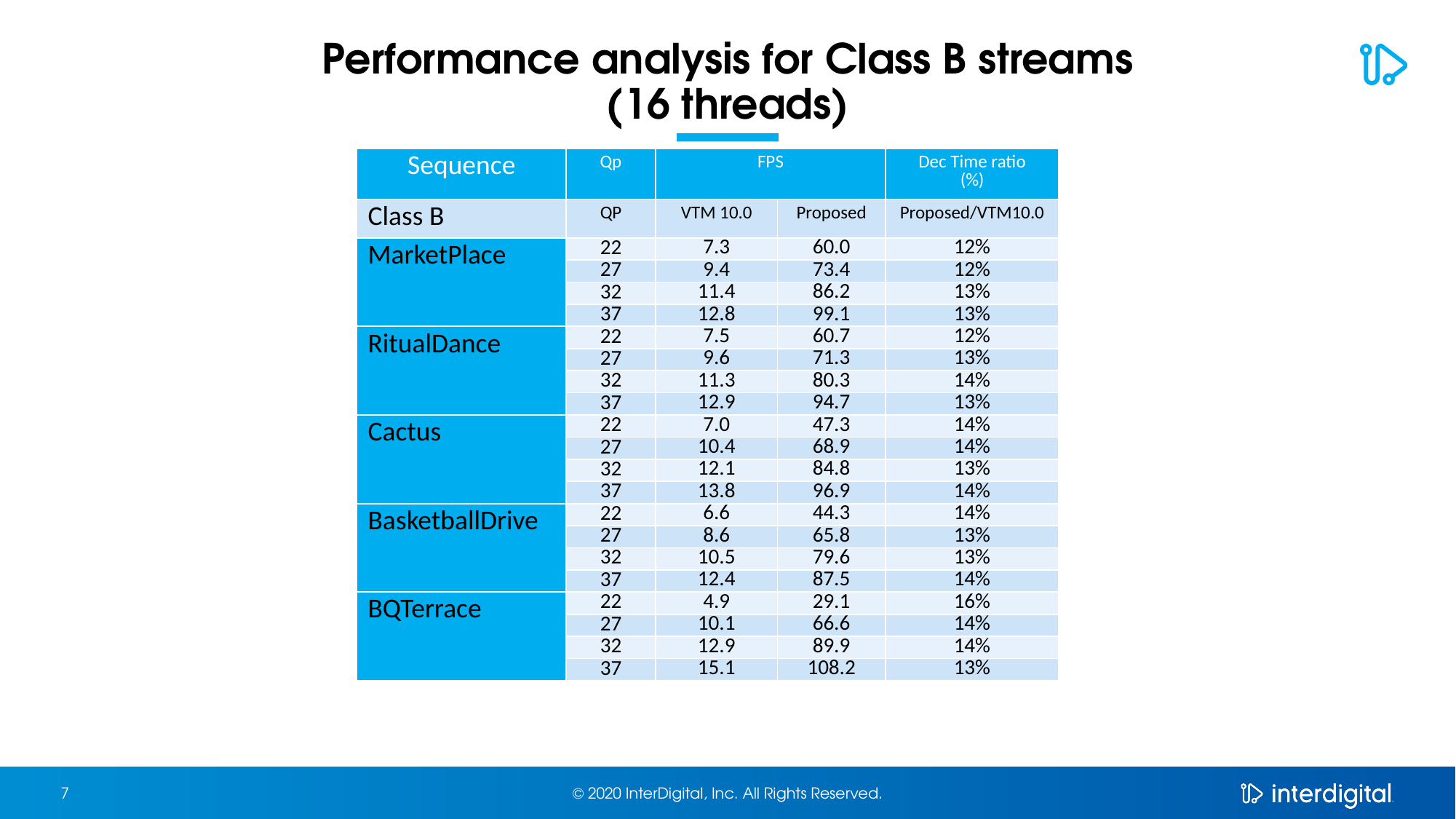

# Performance analysis for Class B streams (16 threads)
| Sequence | Qp | FPS |  | Dec Time ratio (%) |
| --- | --- | --- | --- | --- |
| Class B | QP | VTM 10.0 | Proposed | Proposed/VTM10.0 |
| MarketPlace | 22 | 7.3 | 60.0 | 12% |
|  | 27 | 9.4 | 73.4 | 12% |
|  | 32 | 11.4 | 86.2 | 13% |
|  | 37 | 12.8 | 99.1 | 13% |
| RitualDance | 22 | 7.5 | 60.7 | 12% |
|  | 27 | 9.6 | 71.3 | 13% |
|  | 32 | 11.3 | 80.3 | 14% |
|  | 37 | 12.9 | 94.7 | 13% |
| Cactus | 22 | 7.0 | 47.3 | 14% |
|  | 27 | 10.4 | 68.9 | 14% |
|  | 32 | 12.1 | 84.8 | 13% |
|  | 37 | 13.8 | 96.9 | 14% |
| BasketballDrive | 22 | 6.6 | 44.3 | 14% |
|  | 27 | 8.6 | 65.8 | 13% |
|  | 32 | 10.5 | 79.6 | 13% |
|  | 37 | 12.4 | 87.5 | 14% |
| BQTerrace | 22 | 4.9 | 29.1 | 16% |
|  | 27 | 10.1 | 66.6 | 14% |
|  | 32 | 12.9 | 89.9 | 14% |
|  | 37 | 15.1 | 108.2 | 13% |
© 2020 InterDigital, Inc. All Rights Reserved.
7